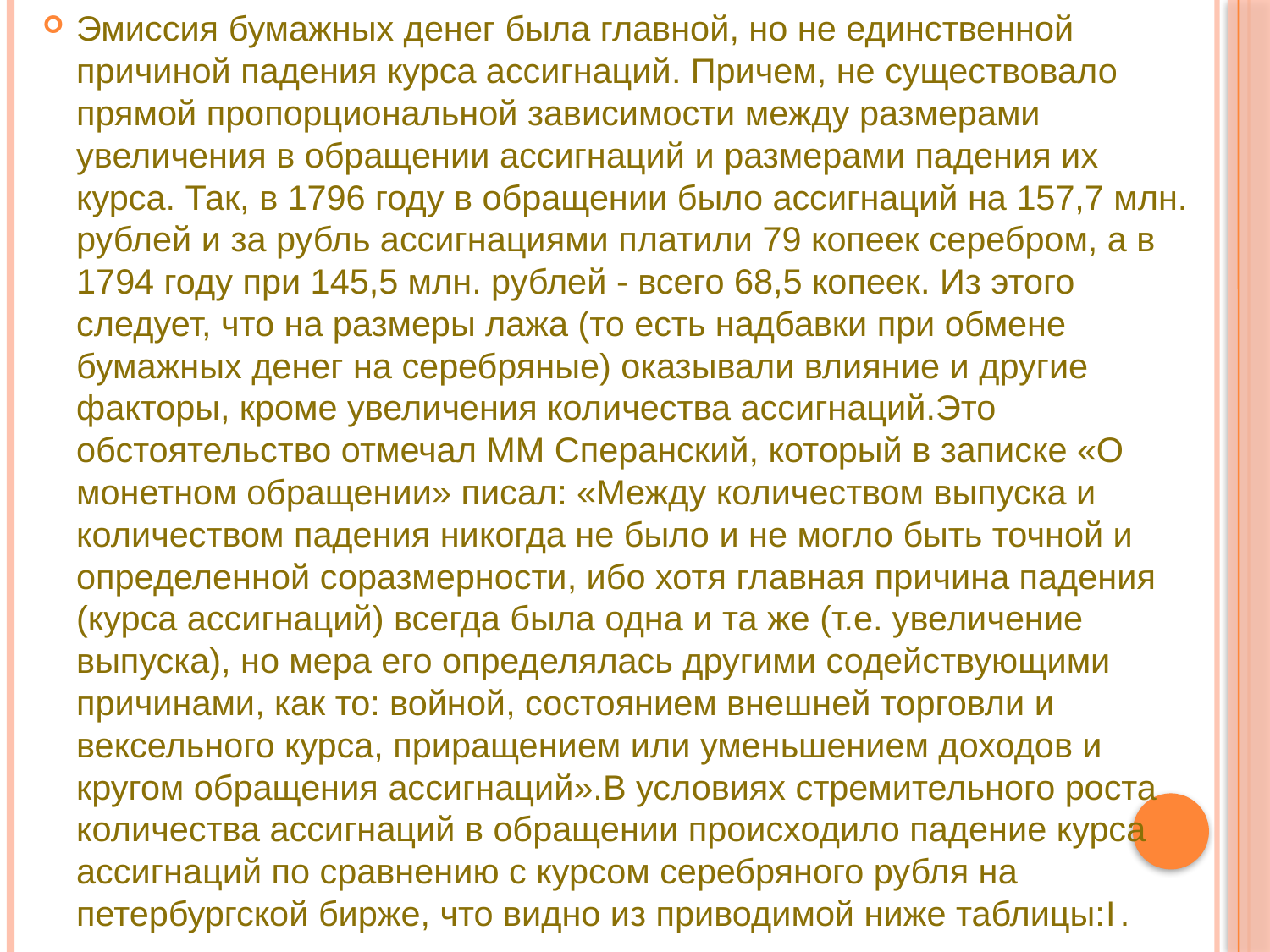

Эмиссия бумажных денег была главной, но не единственной причиной падения курса ассигнаций. Причем, не существовало прямой пропорциональной зависимости между размерами увеличения в обращении ассигнаций и размерами падения их курса. Так, в 1796 году в обращении было ассигнаций на 157,7 млн. рублей и за рубль ассигнациями платили 79 копеек серебром, а в 1794 году при 145,5 млн. рублей - всего 68,5 копеек. Из этого следует, что на размеры лажа (то есть надбавки при обмене бумажных денег на серебряные) оказывали влияние и другие факторы, кроме увеличения количества ассигнаций.Это обстоятельство отмечал ММ Сперанский, который в записке «О монетном обращении» писал: «Между количеством выпуска и количеством падения никогда не было и не могло быть точной и определенной соразмерности, ибо хотя главная причина падения (курса ассигнаций) всегда была одна и та же (т.е. увеличение выпуска), но мера его определялась другими содействующими причинами, как то: войной, состоянием внешней торговли и вексельного курса, приращением или уменьшением доходов и кругом обращения ассигнаций».В условиях стремительного роста количества ассигнаций в обращении происходило падение курса ассигнаций по сравнению с курсом серебряного рубля на петербургской бирже, что видно из приводимой ниже таблицы:I.